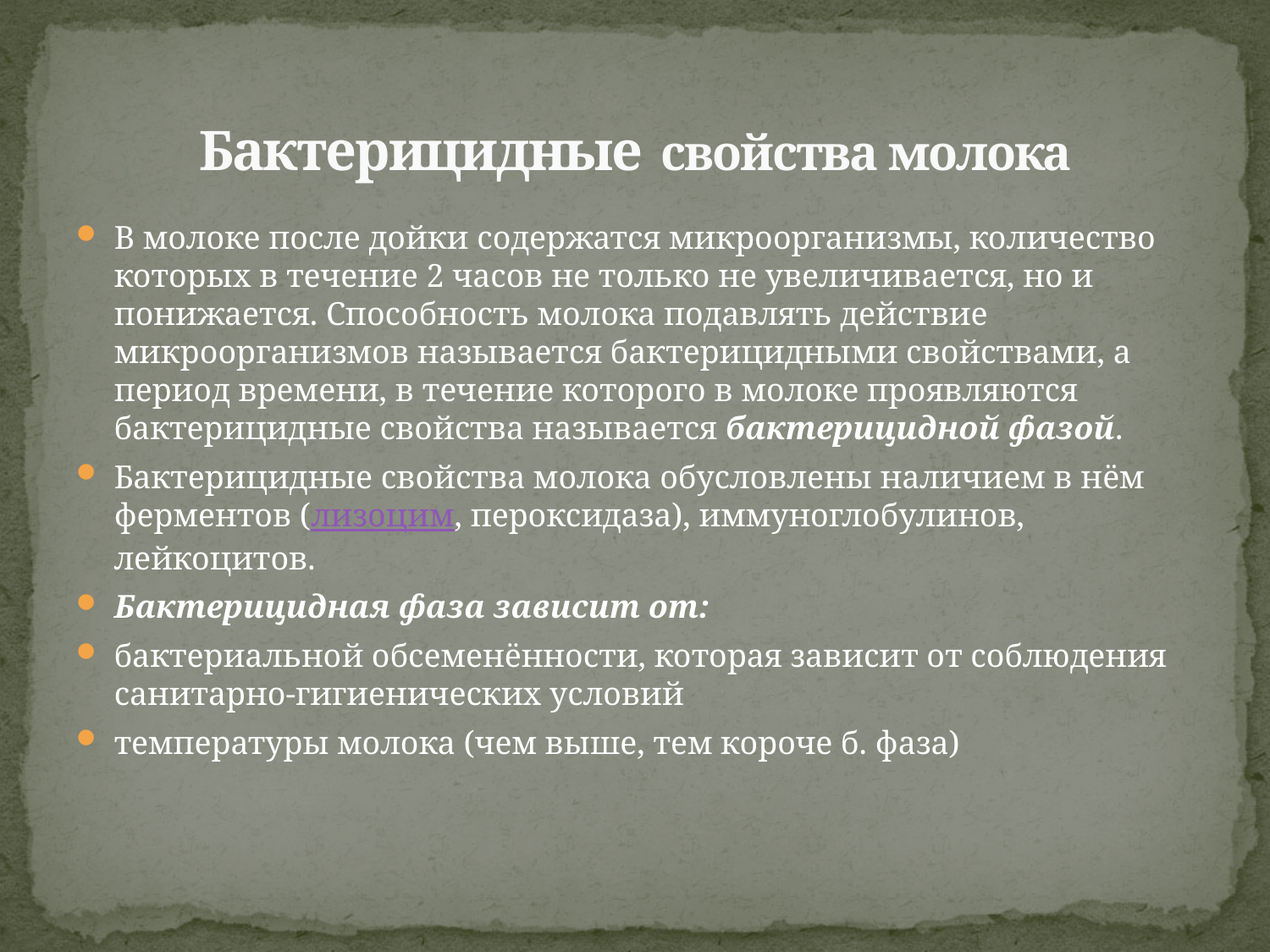

# Бактерицидные свойства молока
В молоке после дойки содержатся микроорганизмы, количество которых в течение 2 часов не только не увеличивается, но и понижается. Способность молока подавлять действие микроорганизмов называется бактерицидными свойствами, а период времени, в течение которого в молоке проявляются бактерицидные свойства называется бактерицидной фазой.
Бактерицидные свойства молока обусловлены наличием в нём ферментов (лизоцим, пероксидаза), иммуноглобулинов, лейкоцитов.
Бактерицидная фаза зависит от:
бактериальной обсеменённости, которая зависит от соблюдения санитарно-гигиенических условий
температуры молока (чем выше, тем короче б. фаза)